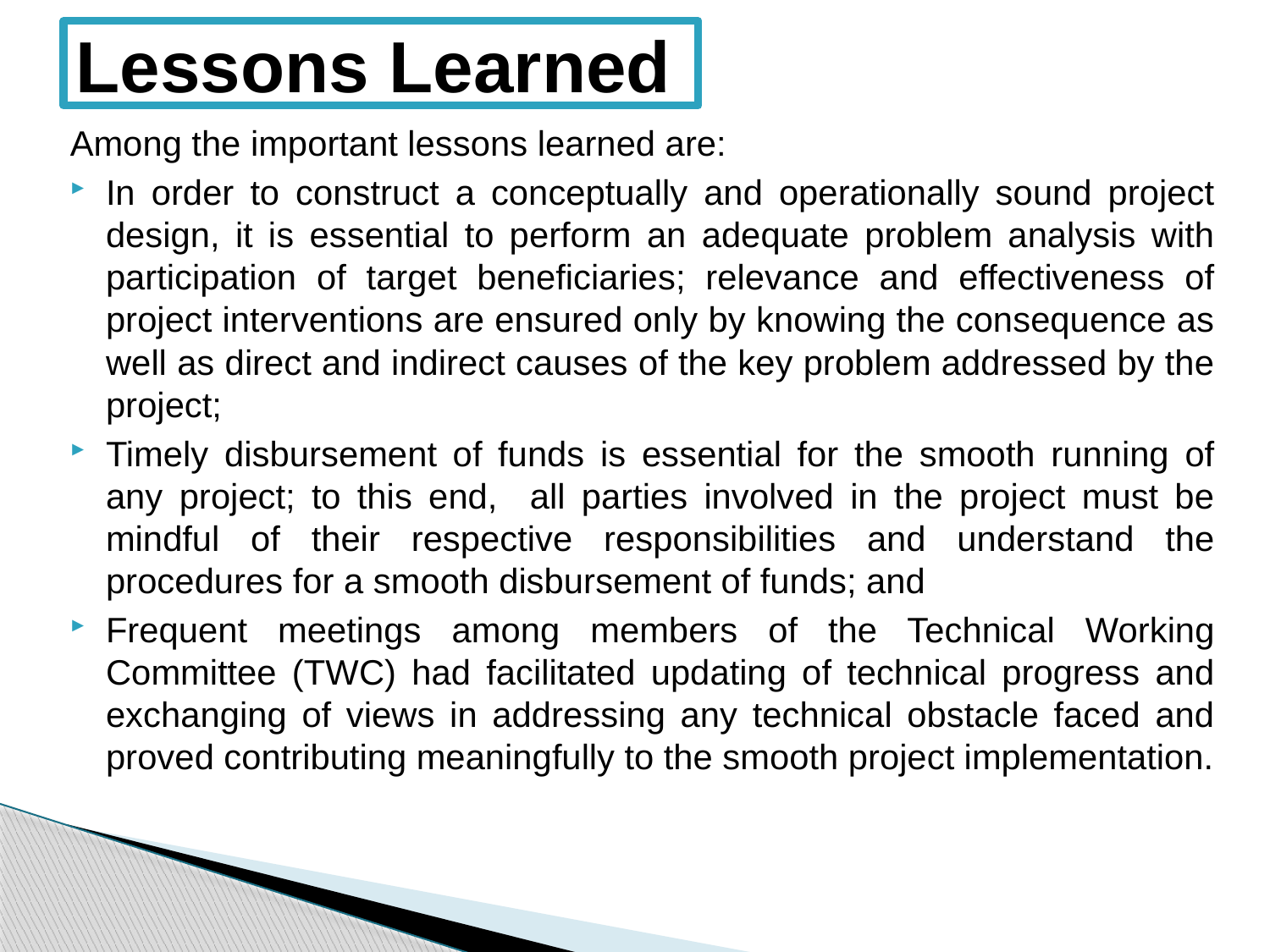

# Lessons Learned
Among the important lessons learned are:
In order to construct a conceptually and operationally sound project design, it is essential to perform an adequate problem analysis with participation of target beneficiaries; relevance and effectiveness of project interventions are ensured only by knowing the consequence as well as direct and indirect causes of the key problem addressed by the project;
Timely disbursement of funds is essential for the smooth running of any project; to this end,  all parties involved in the project must be mindful of their respective responsibilities and understand the procedures for a smooth disbursement of funds; and
Frequent meetings among members of the Technical Working Committee (TWC) had facilitated updating of technical progress and exchanging of views in addressing any technical obstacle faced and proved contributing meaningfully to the smooth project implementation.